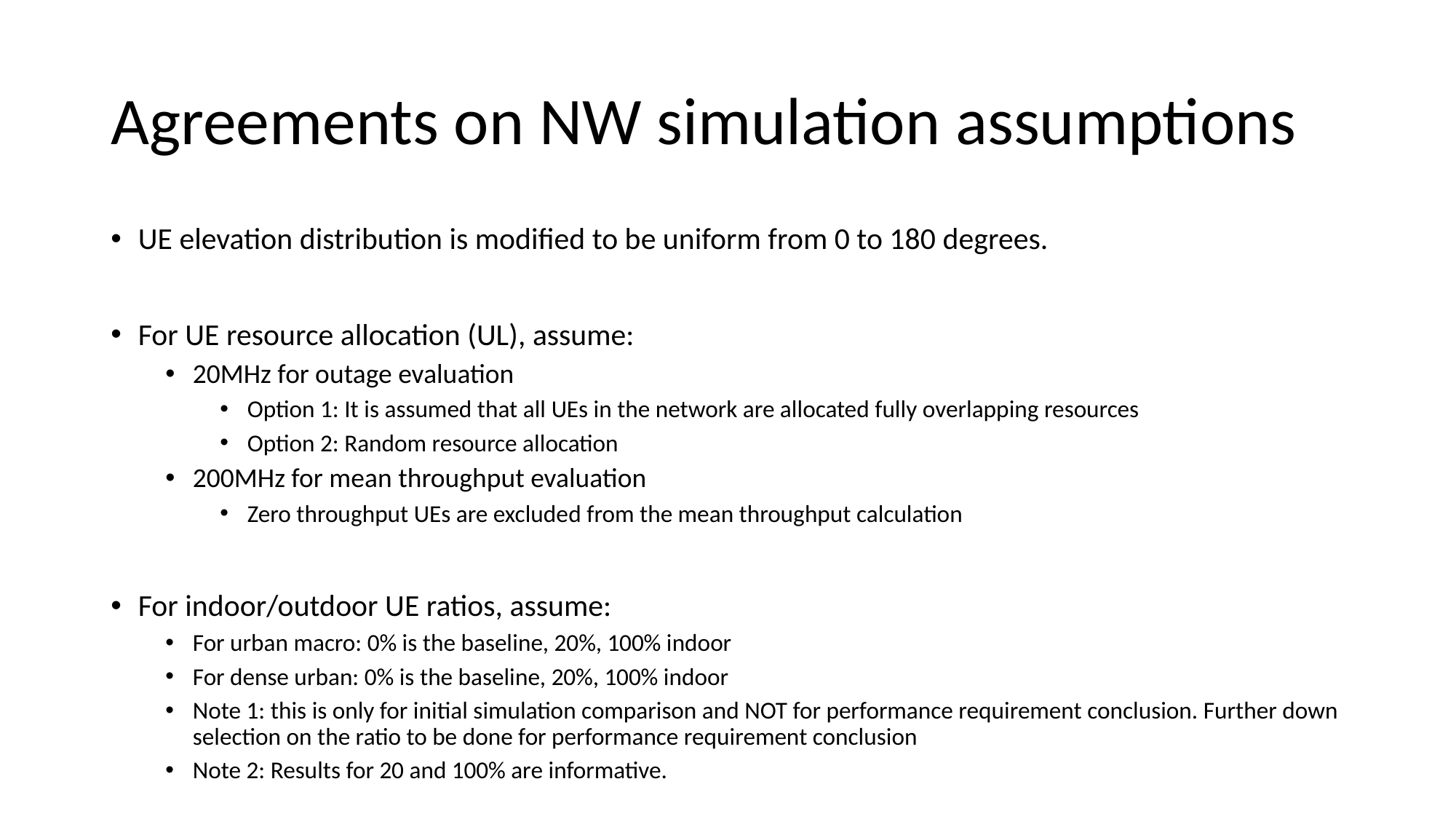

# Agreements on NW simulation assumptions
UE elevation distribution is modified to be uniform from 0 to 180 degrees.

For UE resource allocation (UL), assume:
20MHz for outage evaluation
Option 1: It is assumed that all UEs in the network are allocated fully overlapping resources
Option 2: Random resource allocation
200MHz for mean throughput evaluation
Zero throughput UEs are excluded from the mean throughput calculation

For indoor/outdoor UE ratios, assume:
For urban macro: 0% is the baseline, 20%, 100% indoor
For dense urban: 0% is the baseline, 20%, 100% indoor
Note 1: this is only for initial simulation comparison and NOT for performance requirement conclusion. Further down selection on the ratio to be done for performance requirement conclusion
Note 2: Results for 20 and 100% are informative.